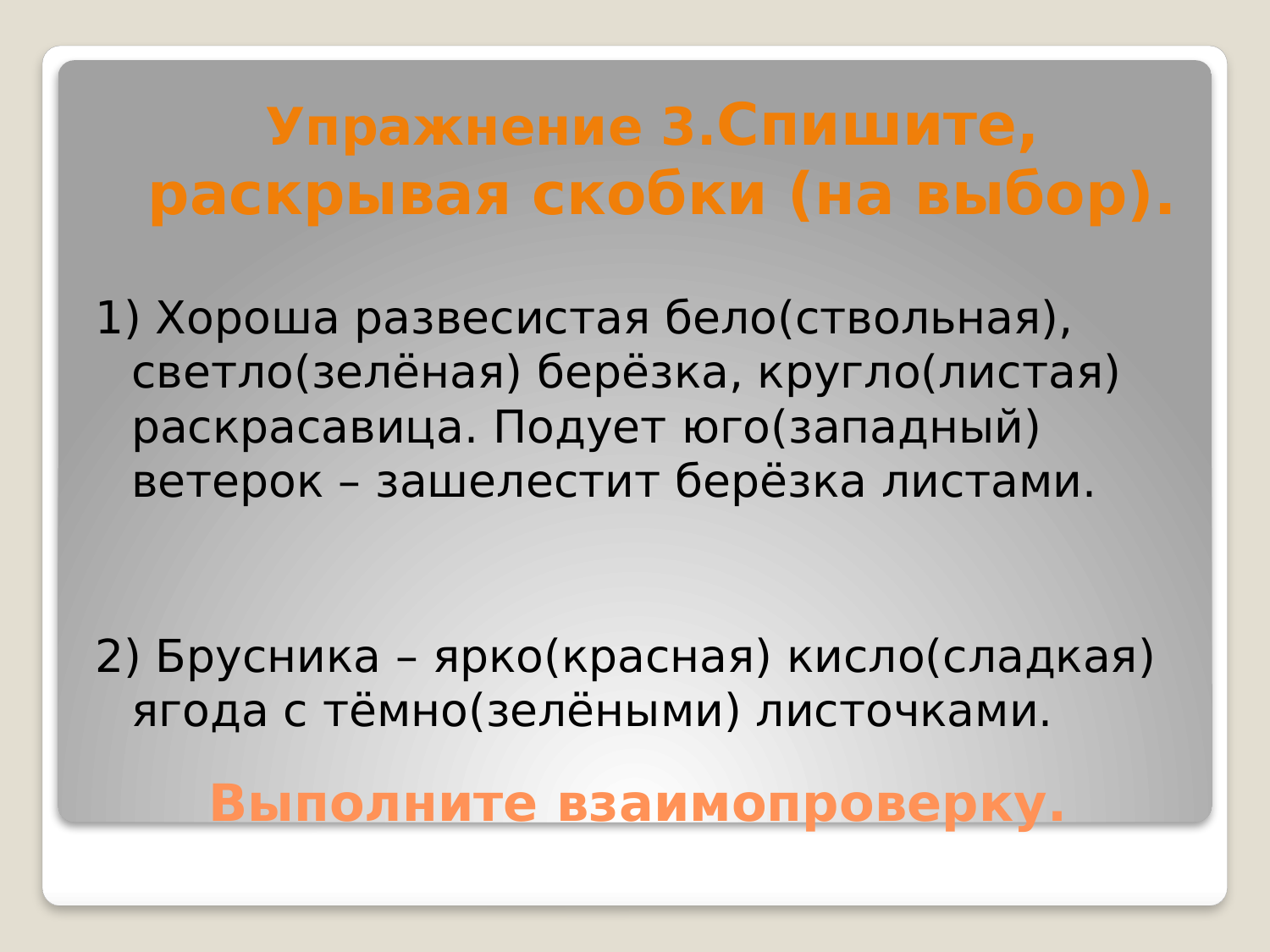

Упражнение 3.Спишите, раскрывая скобки (на выбор).

1) Хороша развесистая бело(ствольная), светло(зелёная) берёзка, кругло(листая) раскрасавица. Подует юго(западный) ветерок – зашелестит берёзка листами.

2) Брусника – ярко(красная) кисло(сладкая) ягода с тёмно(зелёными) листочками.
# Выполните взаимопроверку.